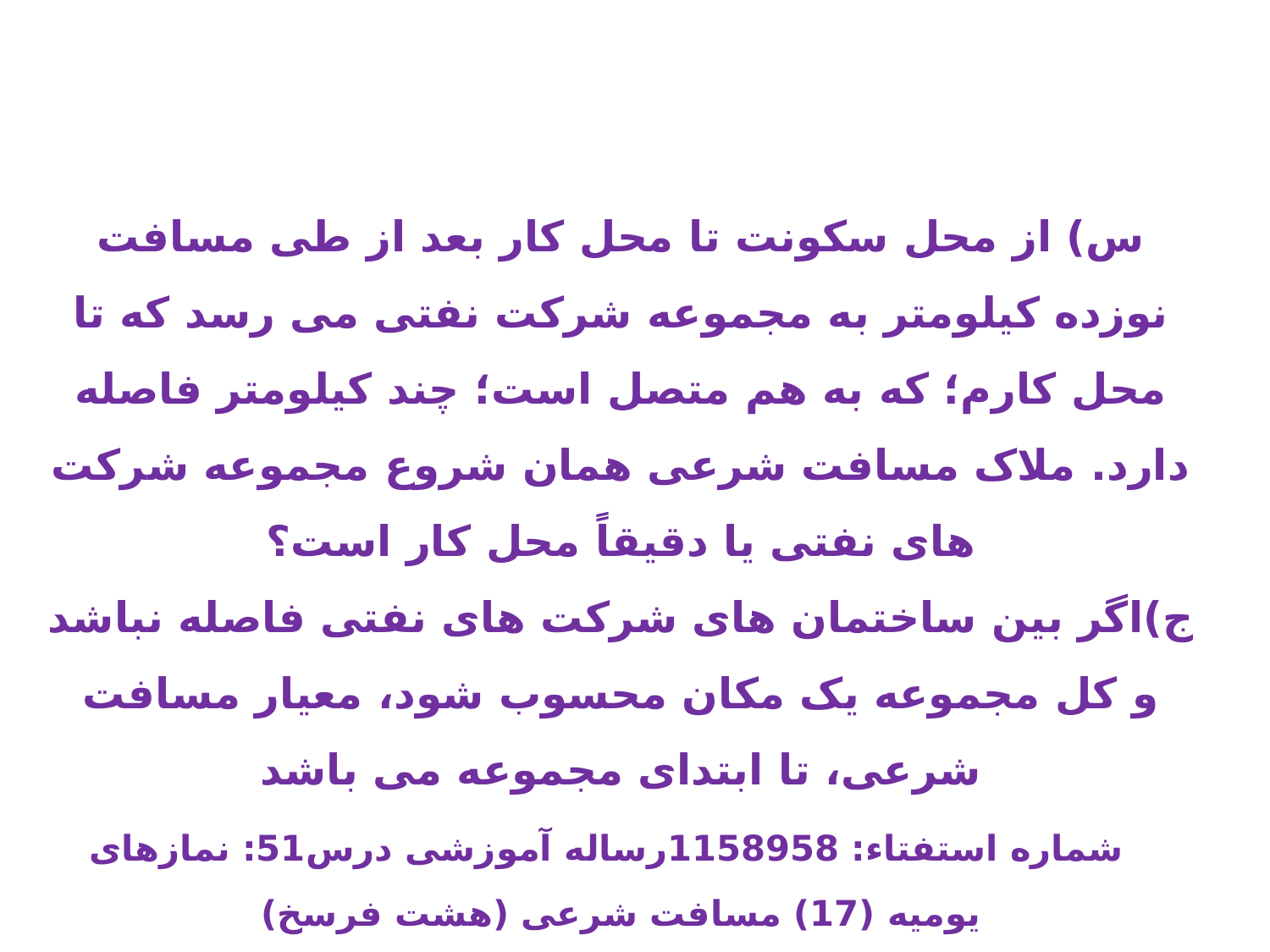

س) از محل سکونت تا محل کار بعد از طی مسافت نوزده کیلومتر به مجموعه شرکت نفتی می رسد که تا محل کارم؛ که به هم متصل است؛ چند کیلومتر فاصله دارد. ملاک مسافت شرعی همان شروع مجموعه شرکت های نفتی یا دقیقاً محل کار است؟
ج)اگر بین ساختمان های شرکت های نفتی فاصله نباشد و کل مجموعه یک مکان محسوب شود، معیار مسافت شرعی، تا ابتدای مجموعه می باشد
  شماره استفتاء: 1158958رساله آموزشی درس51: نمازهای یومیه (17) مسافت شرعی (هشت فرسخ)